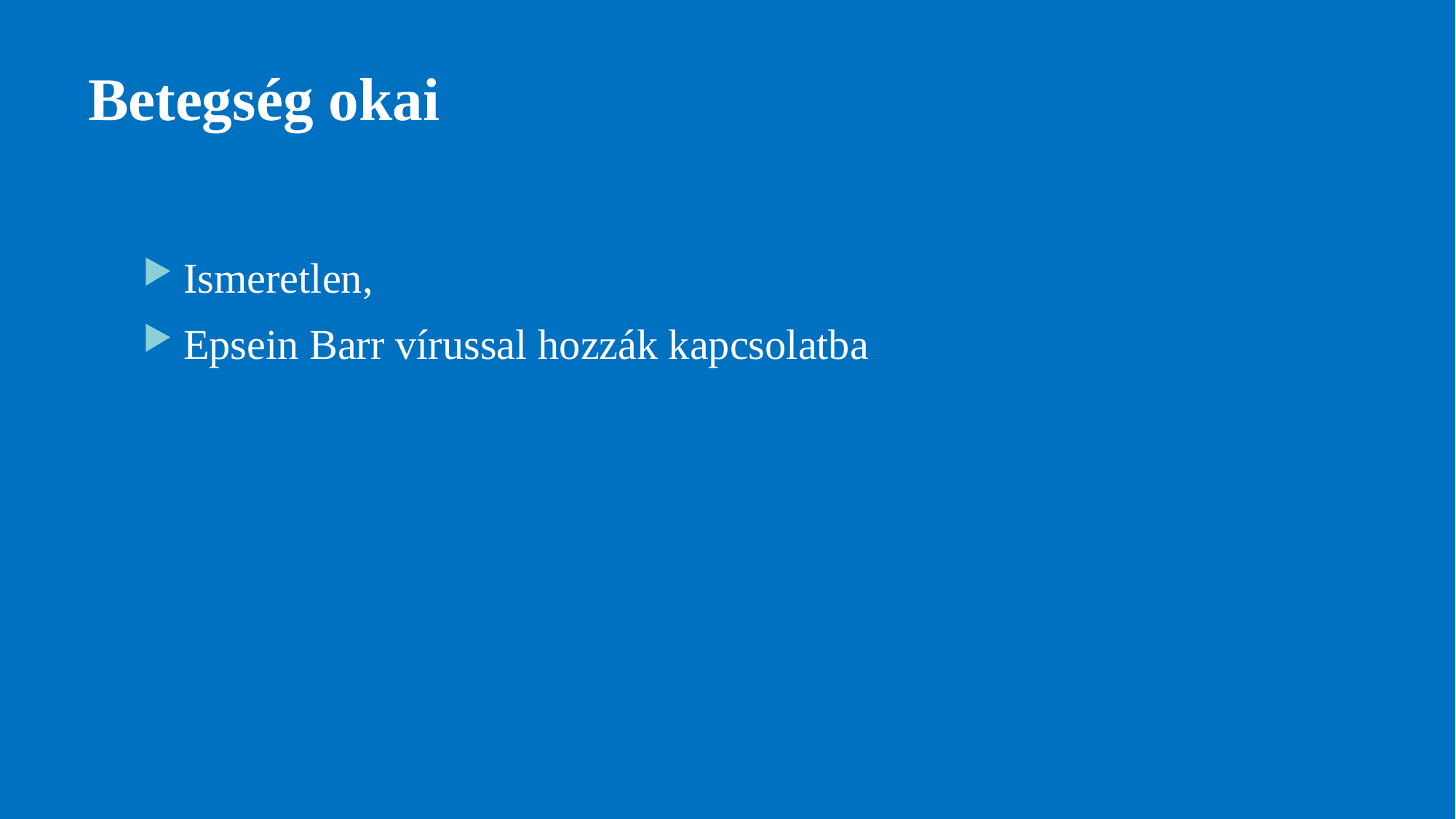

# Betegség okai
Ismeretlen,
Epsein Barr vírussal hozzák kapcsolatba